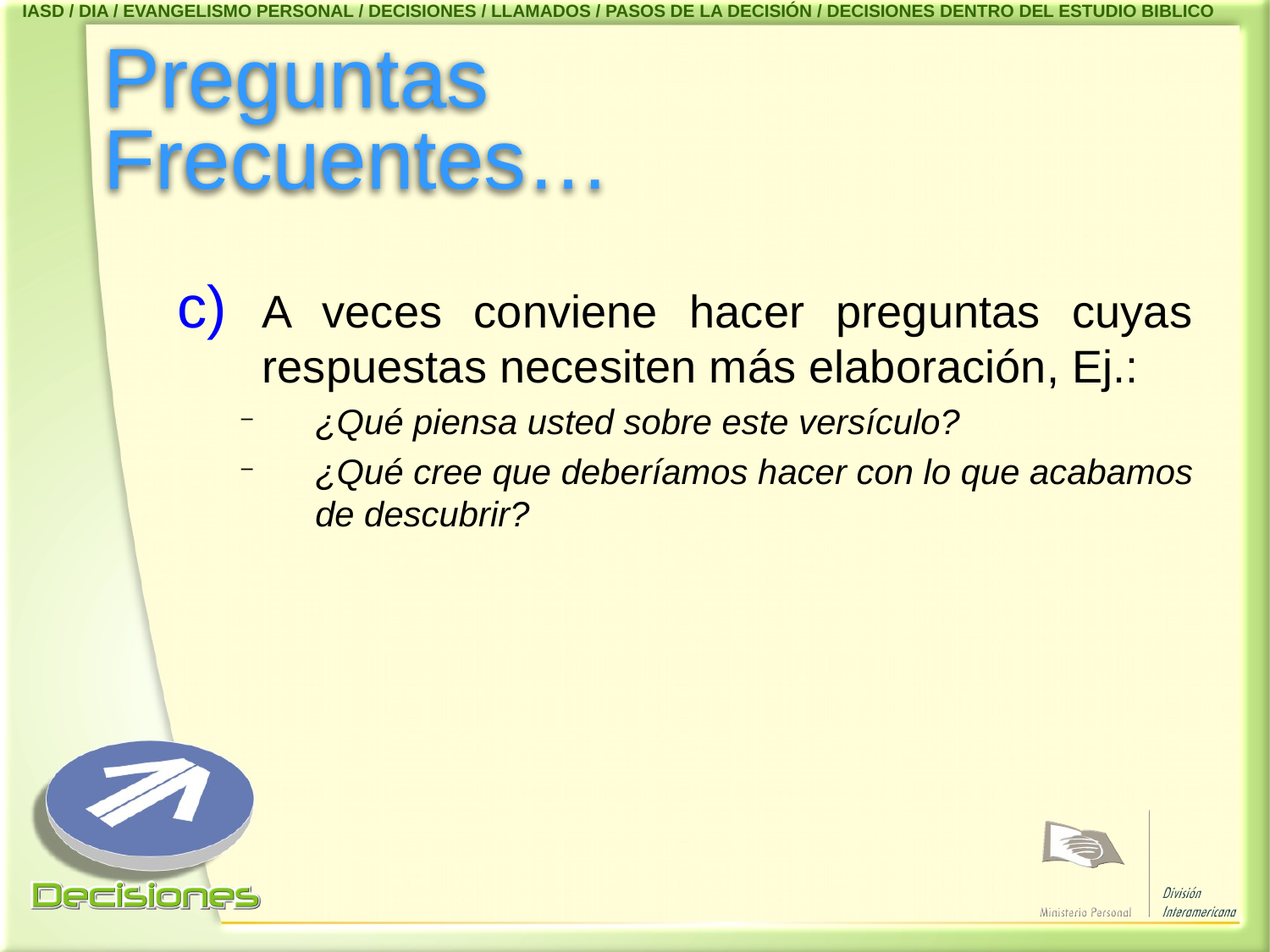

IASD / DIA / EVANGELISMO PERSONAL / DECISIONES / LLAMADOS / PASOS DE LA DECISIÓN / DECISIONES DENTRO DEL ESTUDIO BIBLICO
# Preguntas Frecuentes…
A veces conviene hacer preguntas cuyas respuestas necesiten más elaboración, Ej.:
¿Qué piensa usted sobre este versículo?
¿Qué cree que deberíamos hacer con lo que acabamos de descubrir?